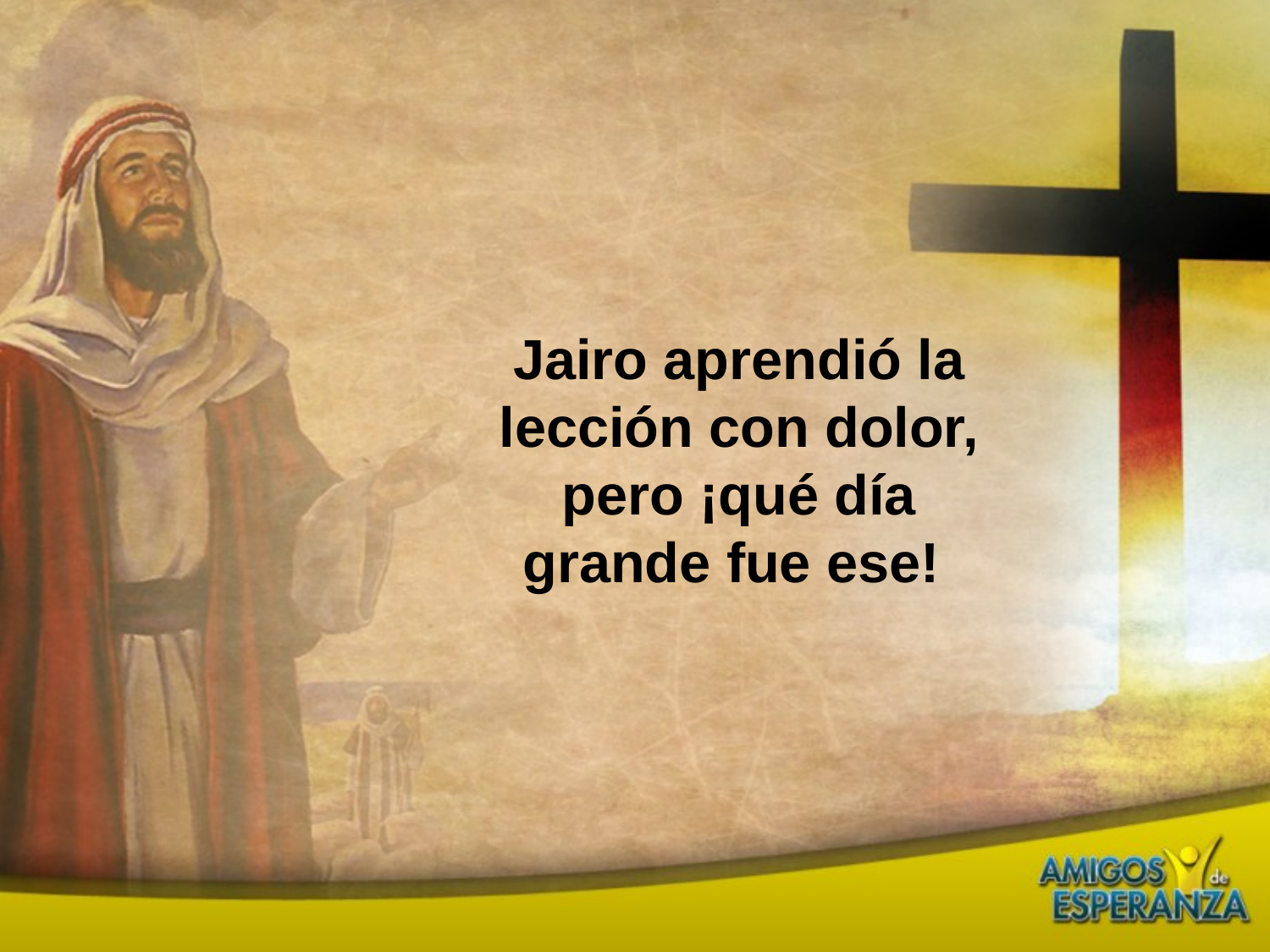

Jairo aprendió la lección con dolor, pero ¡qué día grande fue ese!